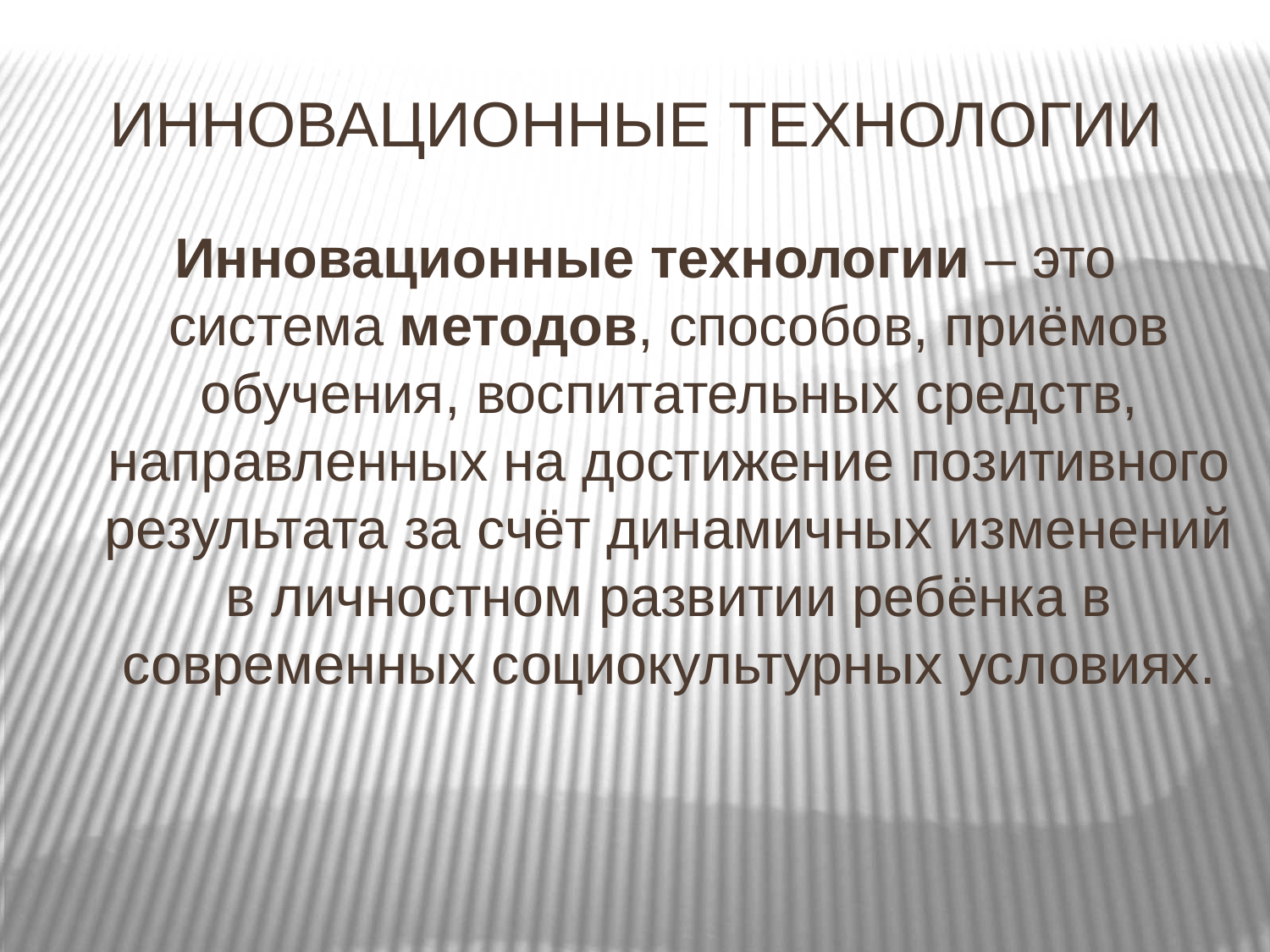

# Инновационные технологии
Инновационные технологии – это система методов, способов, приёмов обучения, воспитательных средств, направленных на достижение позитивного результата за счёт динамичных изменений в личностном развитии ребёнка в современных социокультурных условиях.